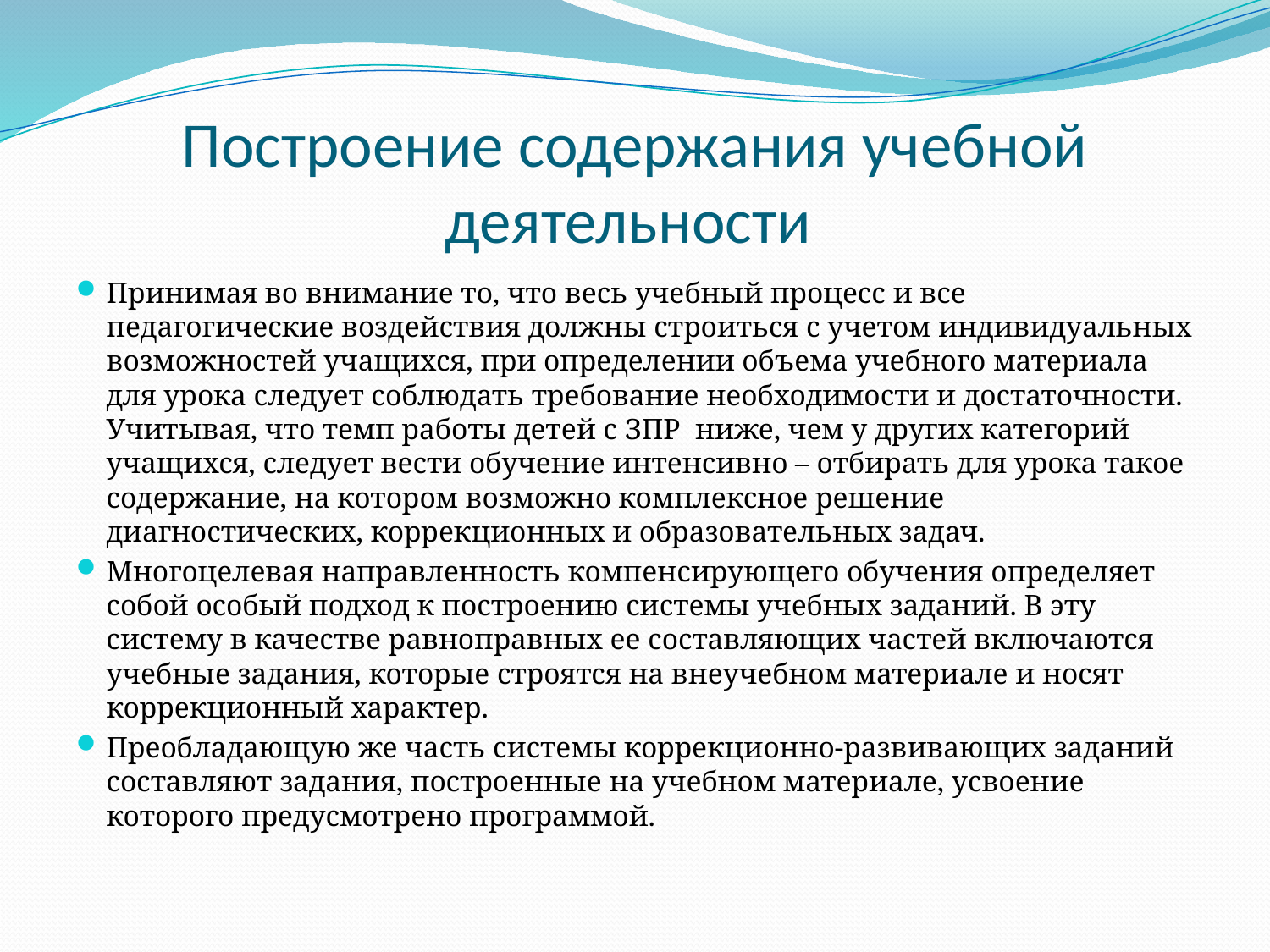

# Построение содержания учебной деятельности
Принимая во внимание то, что весь учебный процесс и все педагогические воздействия должны строиться с учетом индивидуальных возможностей учащихся, при определении объема учебного материала для урока следует соблюдать требование необходимости и достаточности. Учитывая, что темп работы детей с ЗПР  ниже, чем у других категорий учащихся, следует вести обучение интенсивно – отбирать для урока такое содержание, на котором возможно комплексное решение диагностических, коррекционных и образовательных задач.
Многоцелевая направленность компенсирующего обучения определяет собой особый подход к построению системы учебных заданий. В эту систему в качестве равноправных ее составляющих частей включаются учебные задания, которые строятся на внеучебном материале и носят коррекционный характер.
Преобладающую же часть системы коррекционно-развивающих заданий составляют задания, построенные на учебном материале, усвоение которого предусмотрено программой.